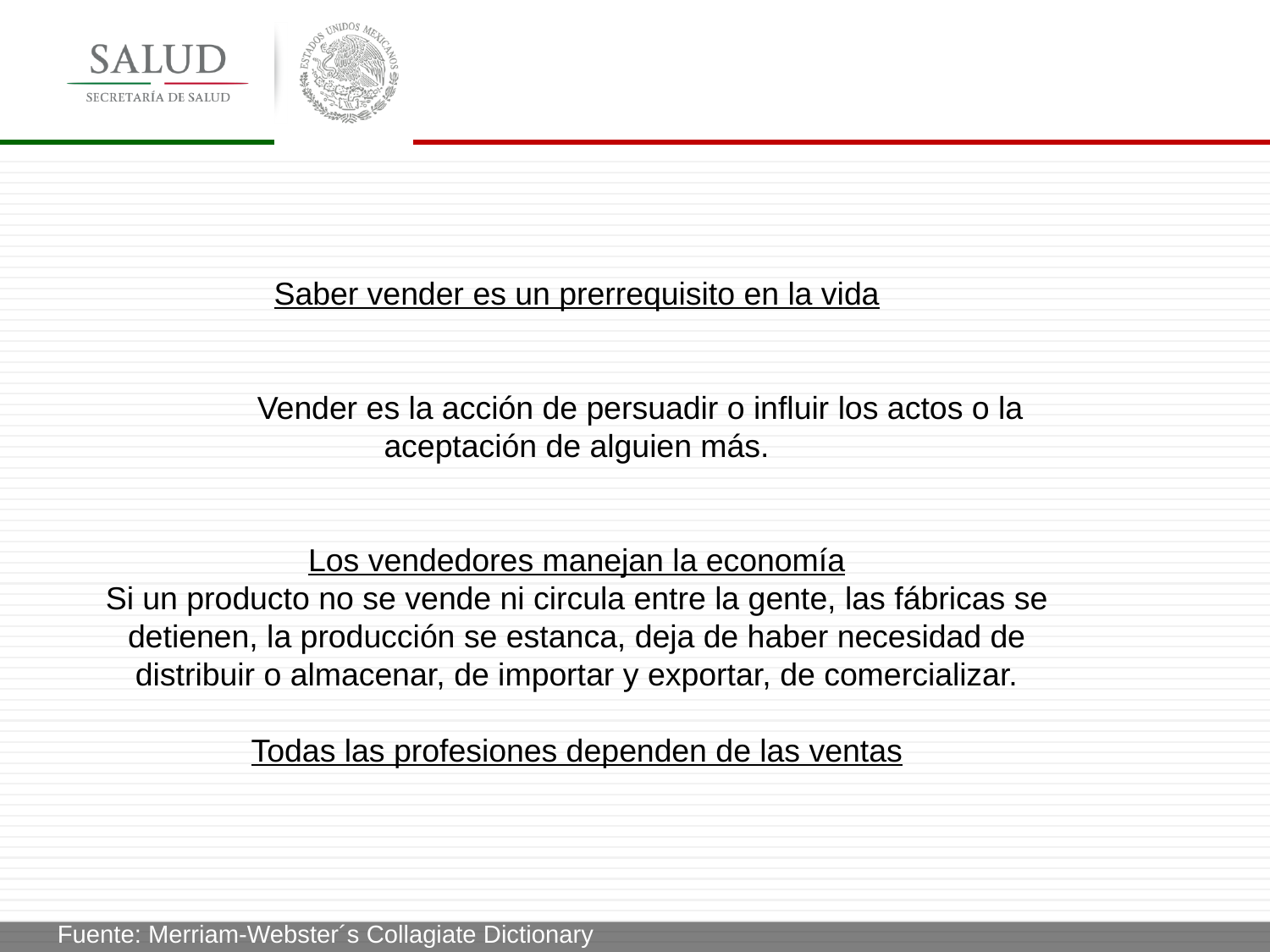

Saber vender es un prerrequisito en la vida

	Vender es la acción de persuadir o influir los actos o la aceptación de alguien más.

Los vendedores manejan la economía
Si un producto no se vende ni circula entre la gente, las fábricas se detienen, la producción se estanca, deja de haber necesidad de distribuir o almacenar, de importar y exportar, de comercializar.

Todas las profesiones dependen de las ventas
Fuente: Merriam-Webster´s Collagiate Dictionary